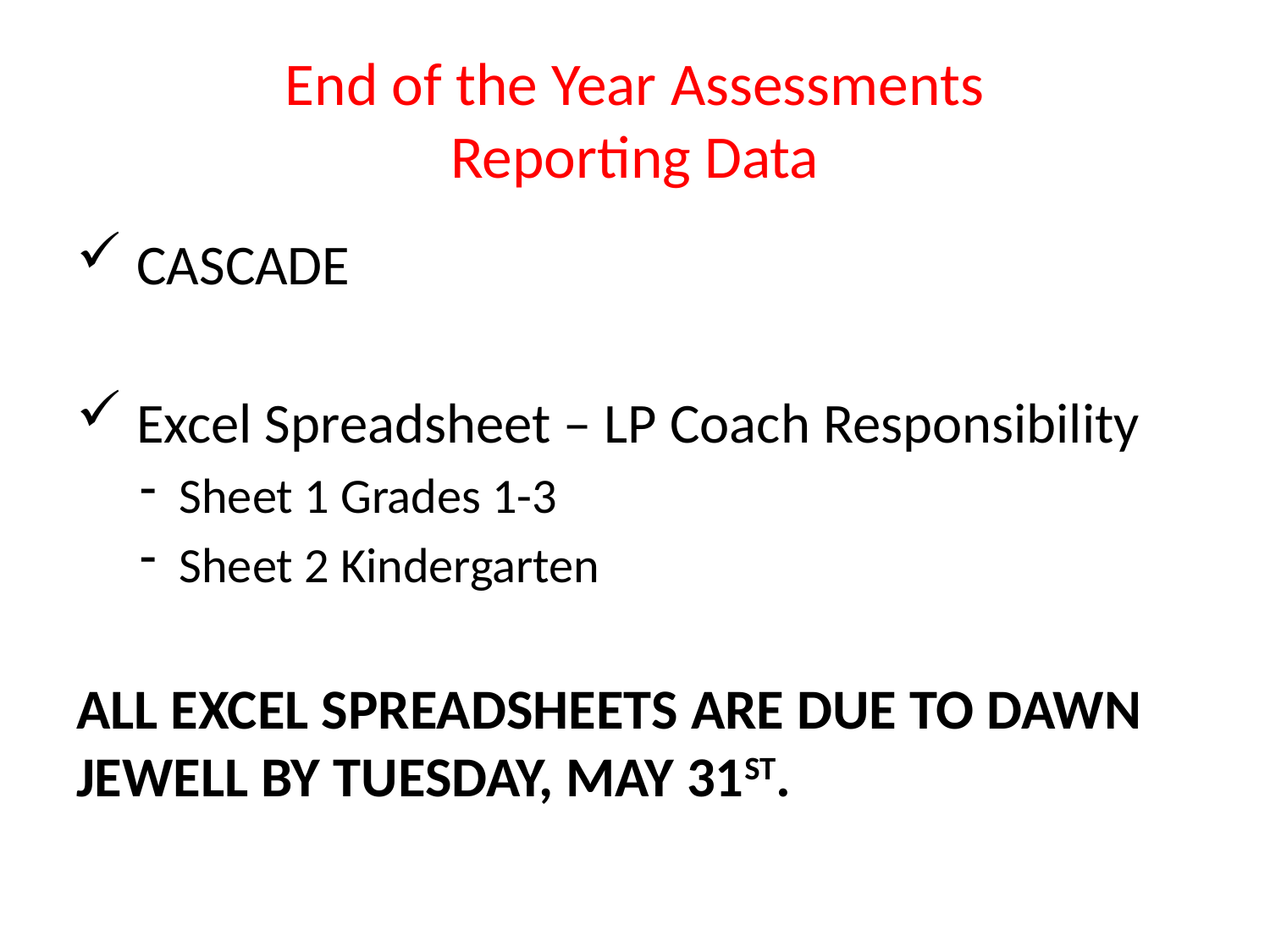

# End of the Year Assessments Reporting Data
 CASCADE

 Excel Spreadsheet – LP Coach Responsibility
Sheet 1 Grades 1-3
Sheet 2 Kindergarten

ALL EXCEL SPREADSHEETS ARE DUE TO DAWN JEWELL BY TUESDAY, MAY 31ST.